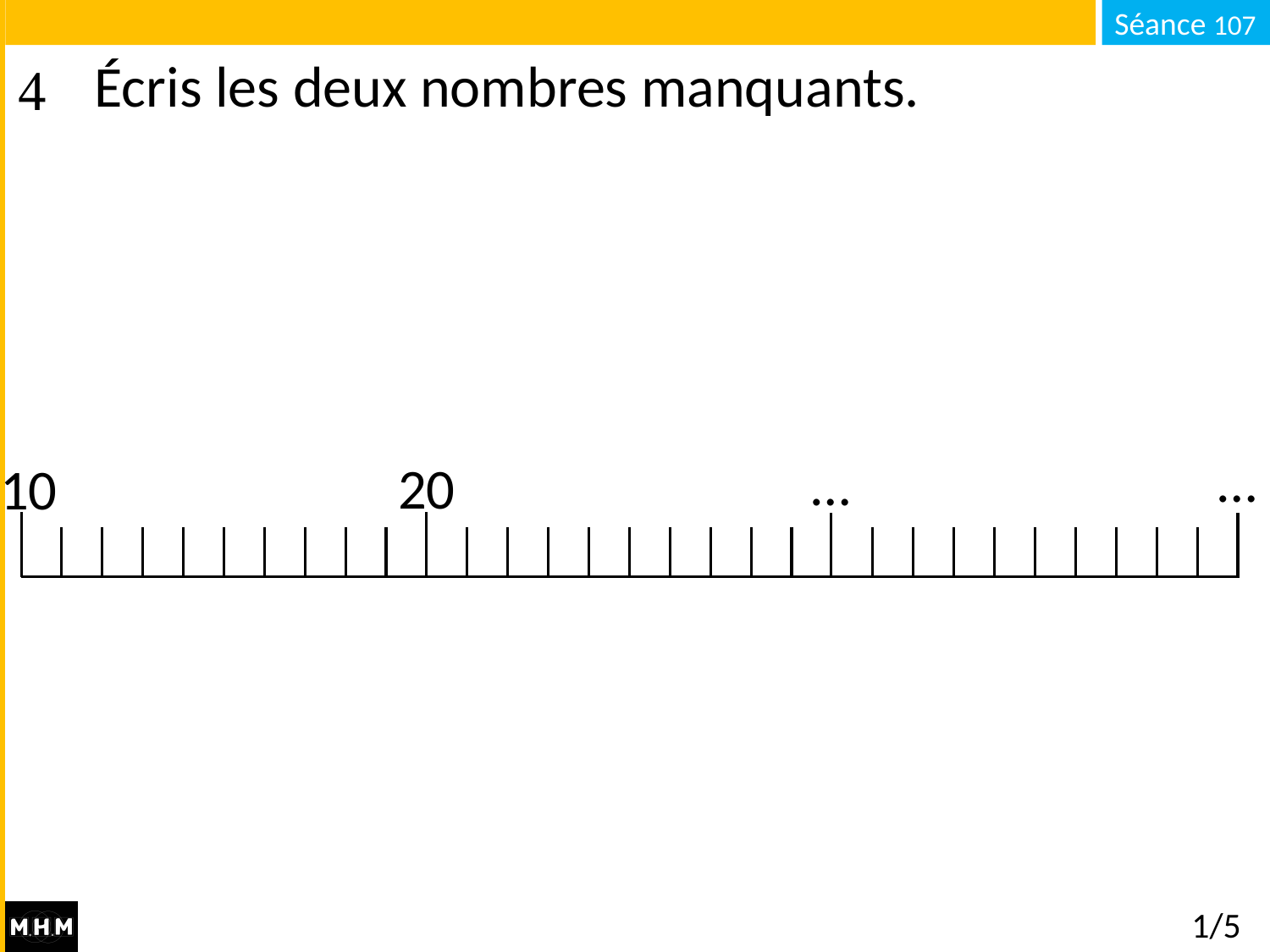

# Écris les deux nombres manquants.
…
…
20
10
1/5